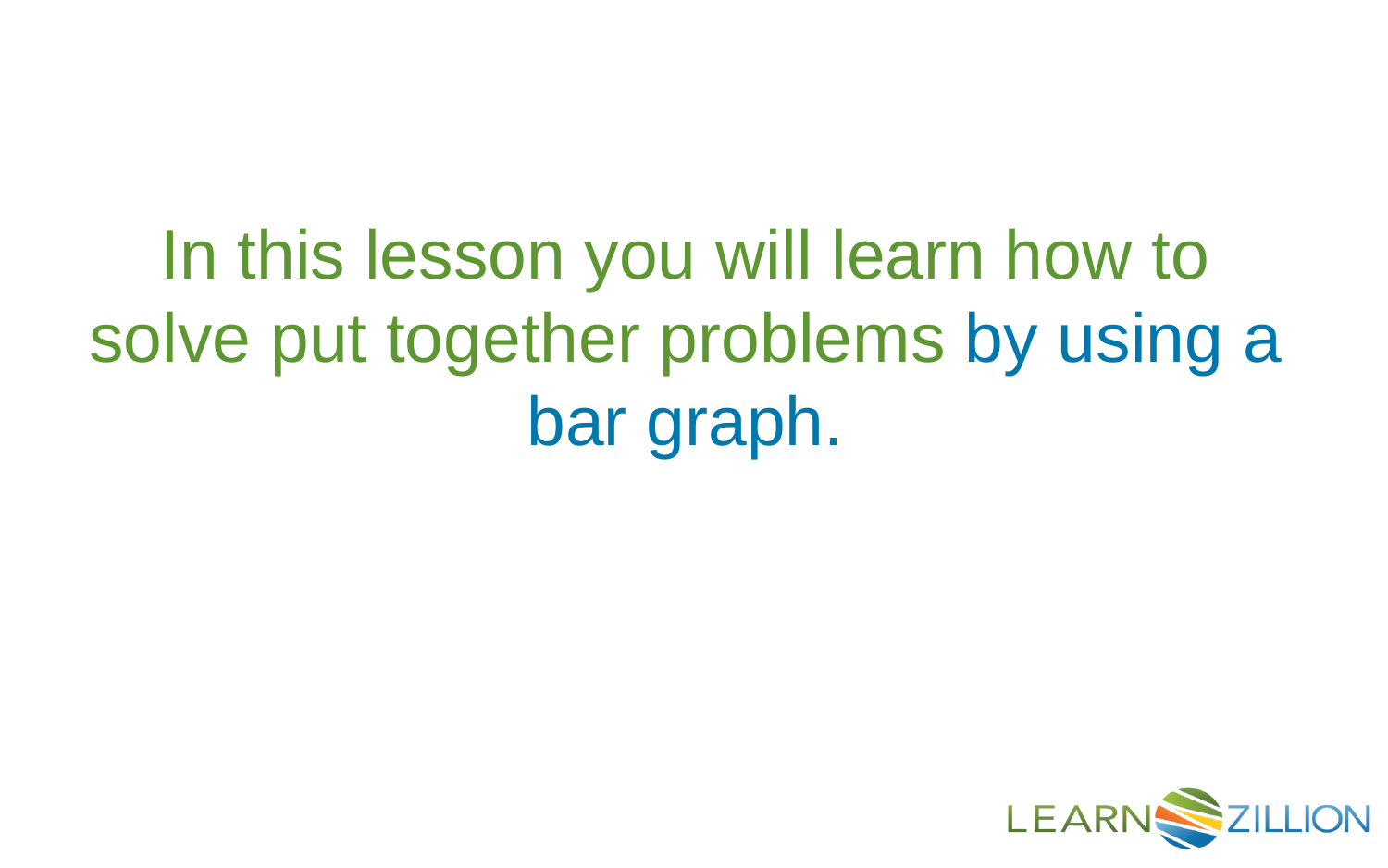

In this lesson you will learn how to solve put together problems by using a bar graph.